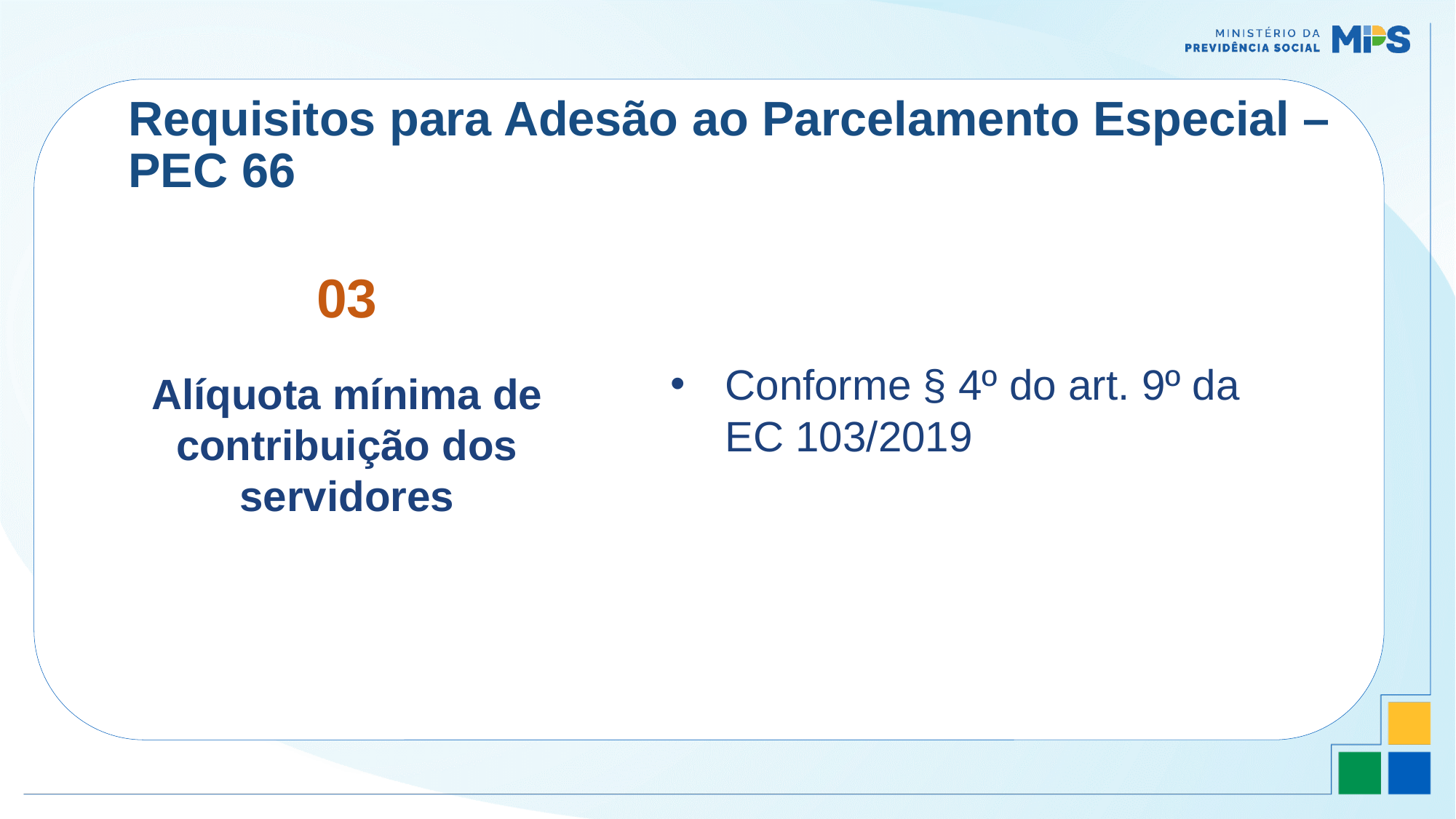

Requisitos para Adesão ao Parcelamento Especial – PEC 66
03
Conforme § 4º do art. 9º da EC 103/2019
Alíquota mínima de contribuição dos servidores